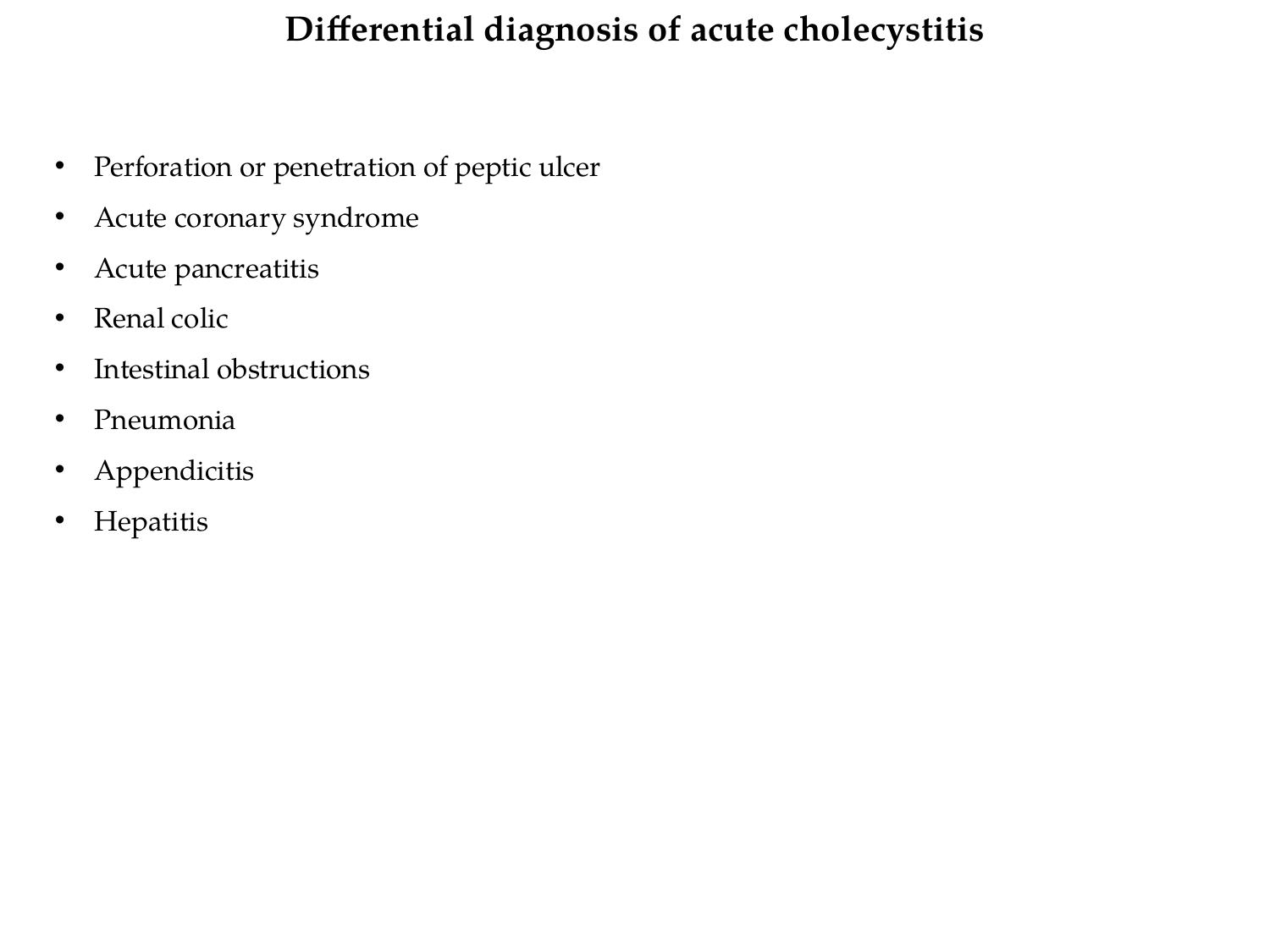

Differential diagnosis of acute cholecystitis
Perforation or penetration of peptic ulcer
Acute coronary syndrome
Acute pancreatitis
Renal colic
Intestinal obstructions
Pneumonia
Appendicitis
Hepatitis